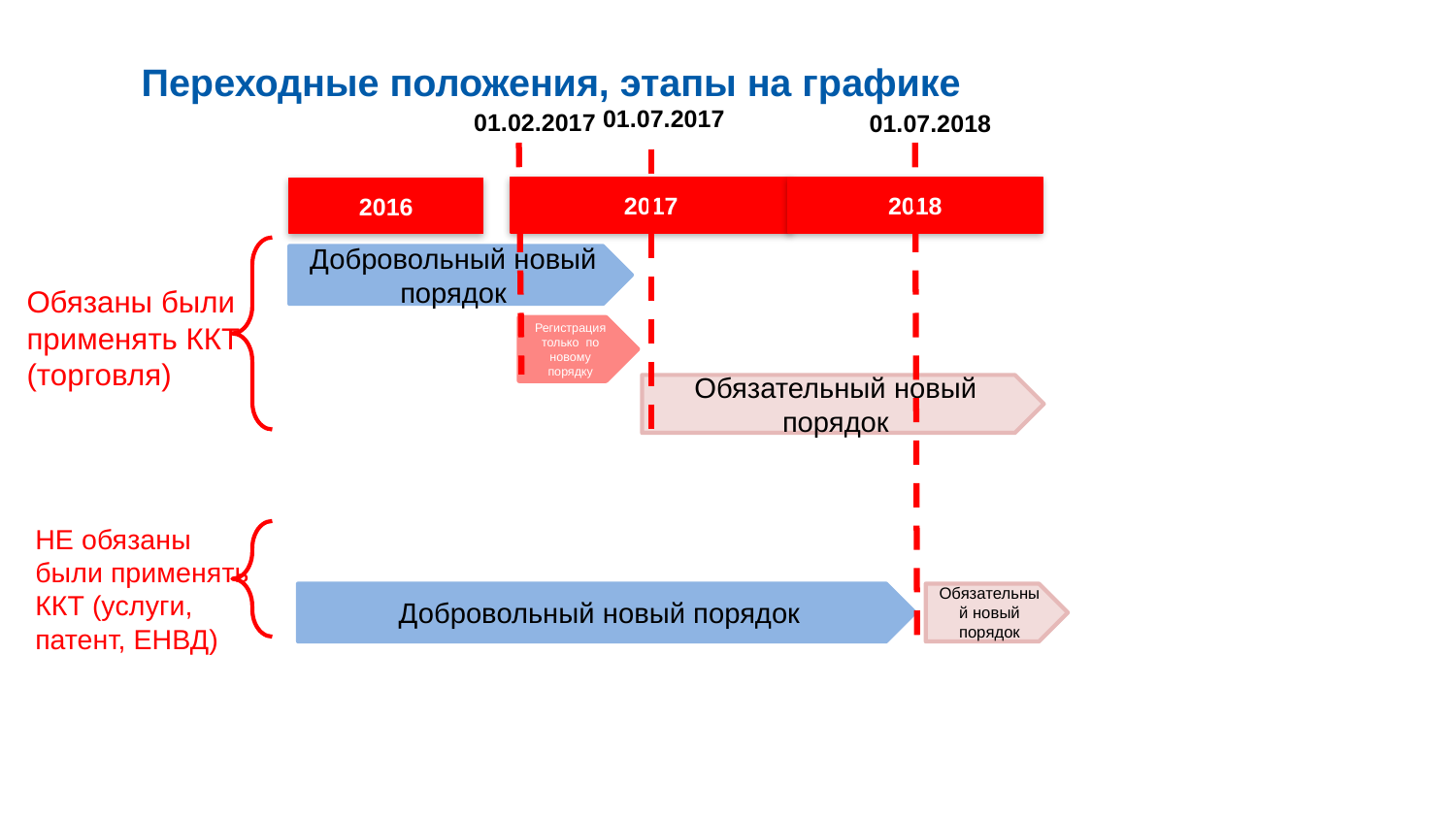

# Переходные положения, этапы на графике
01.02.2017
01.07.2017
01.07.2018
2017
2018
2016

Добровольный новый порядок
Обязаны были применять ККТ (торговля)
Регистрация только  по новому порядку
Обязательный новый порядок
НЕ обязаны были применять ККТ (услуги, патент, ЕНВД)

Обязательный новый порядок
Добровольный новый порядок